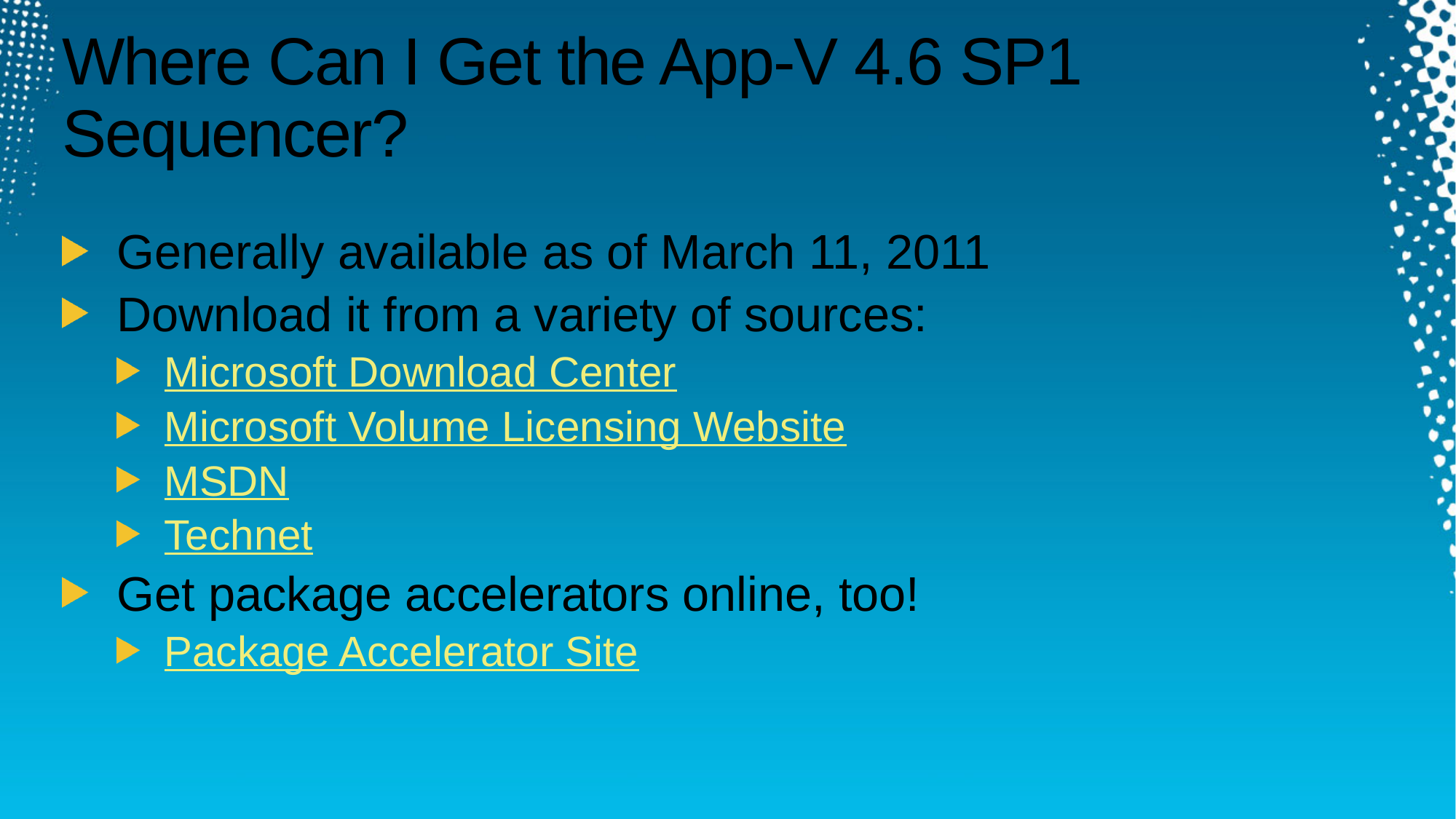

# Where Can I Get the App-V 4.6 SP1 Sequencer?
Generally available as of March 11, 2011
Download it from a variety of sources:
Microsoft Download Center
Microsoft Volume Licensing Website
MSDN
Technet
Get package accelerators online, too!
Package Accelerator Site